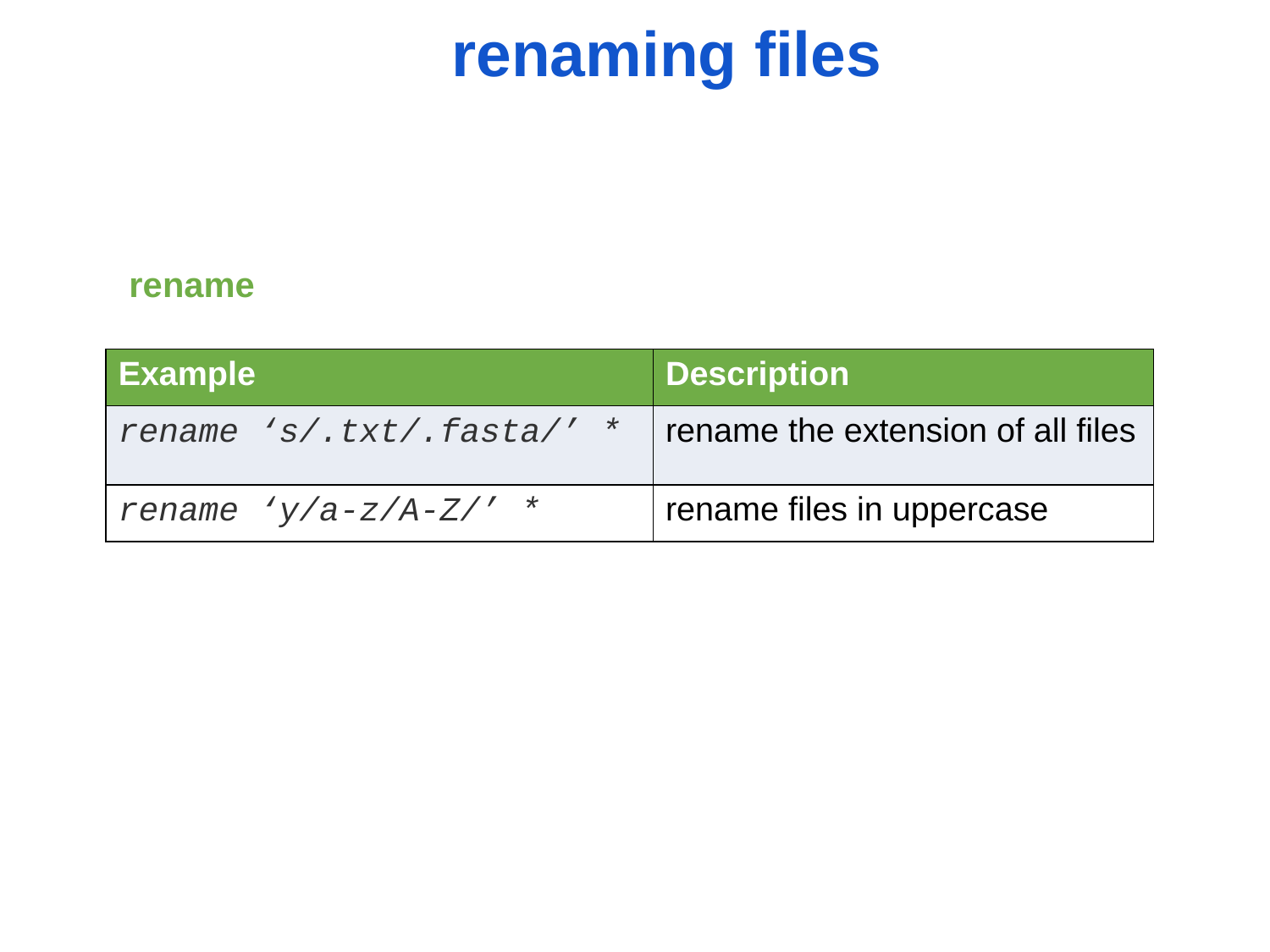

renaming files
rename
| Example | Description |
| --- | --- |
| rename ‘s/.txt/.fasta/’ \* | rename the extension of all files |
| rename ‘y/a-z/A-Z/’ \* | rename files in uppercase |